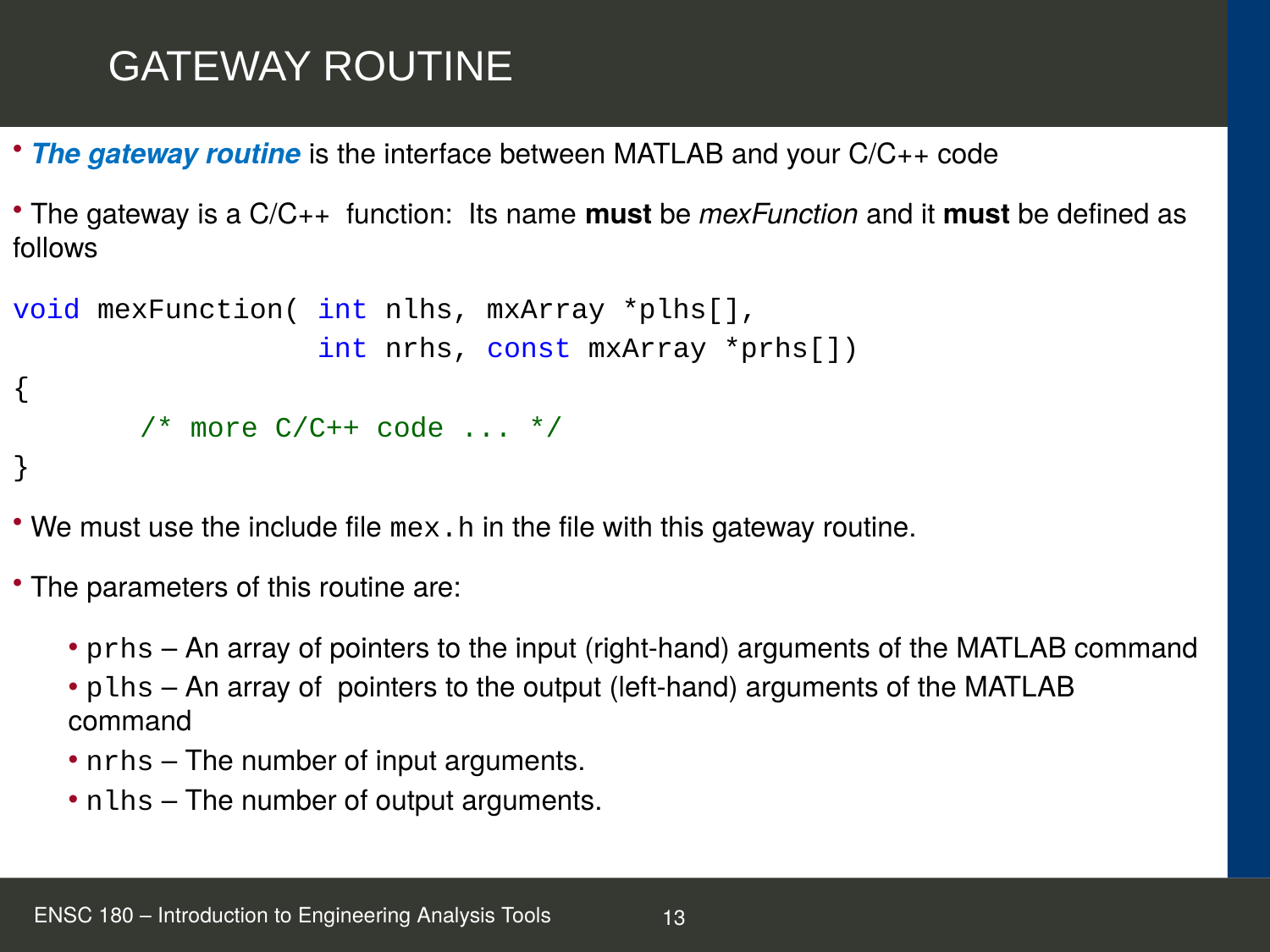

# GATEWAY ROUTINE
 The gateway routine is the interface between MATLAB and your C/C++ code
 The gateway is a C/C++  function:  Its name must be mexFunction and it must be defined as follows
void mexFunction( int nlhs, mxArray *plhs[],
		   int nrhs, const mxArray *prhs[])
{
	/* more C/C++ code ... */
}
 We must use the include file mex.h in the file with this gateway routine.
 The parameters of this routine are:
 prhs – An array of pointers to the input (right-hand) arguments of the MATLAB command
 plhs – An array of  pointers to the output (left-hand) arguments of the MATLAB command
 nrhs – The number of input arguments.
 nlhs – The number of output arguments.
ENSC 180 – Introduction to Engineering Analysis Tools